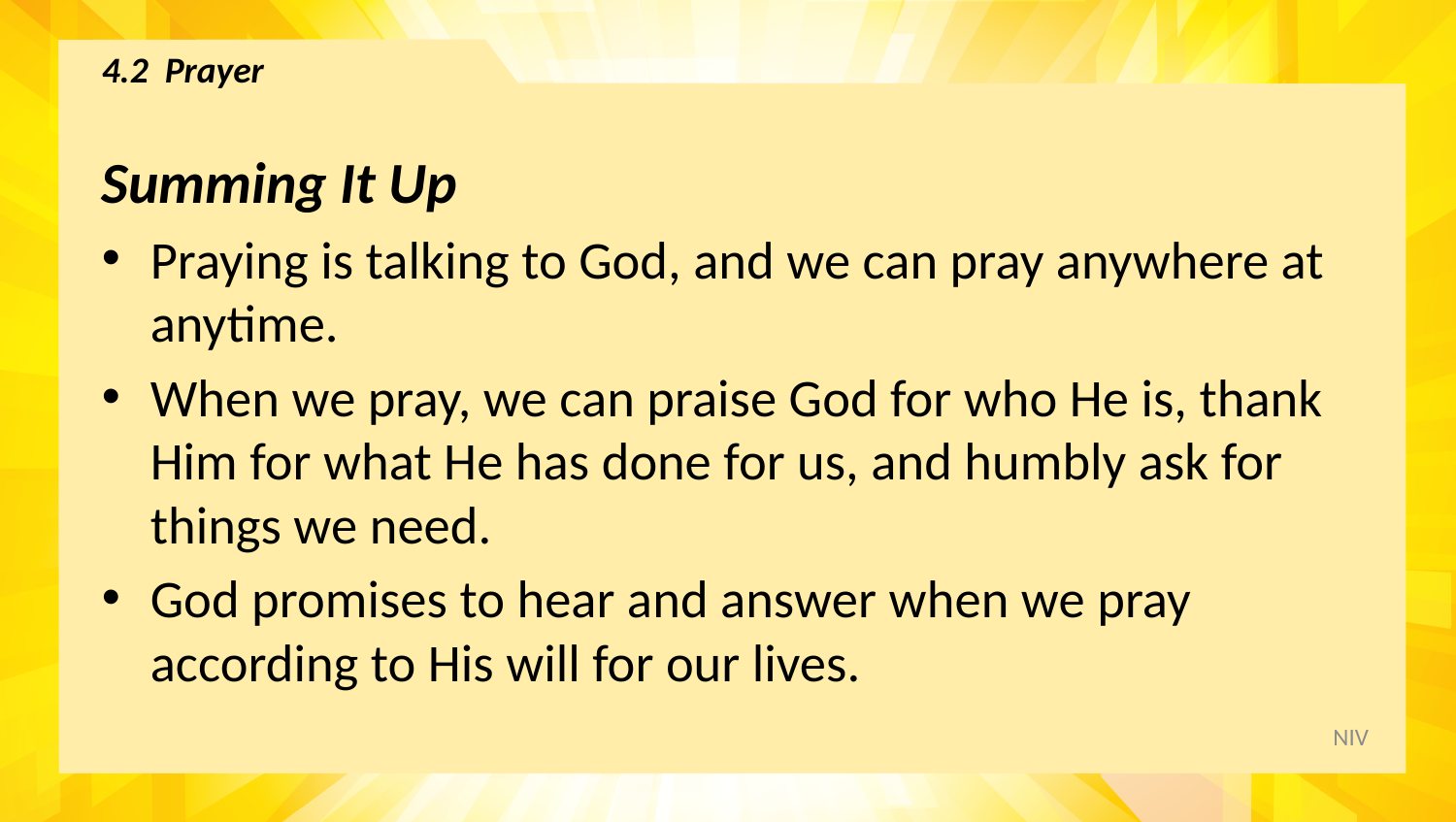

# 4.2  Prayer
Summing It Up
Praying is talking to God, and we can pray anywhere at anytime.
When we pray, we can praise God for who He is, thank Him for what He has done for us, and humbly ask for things we need.
God promises to hear and answer when we pray according to His will for our lives.
NIV